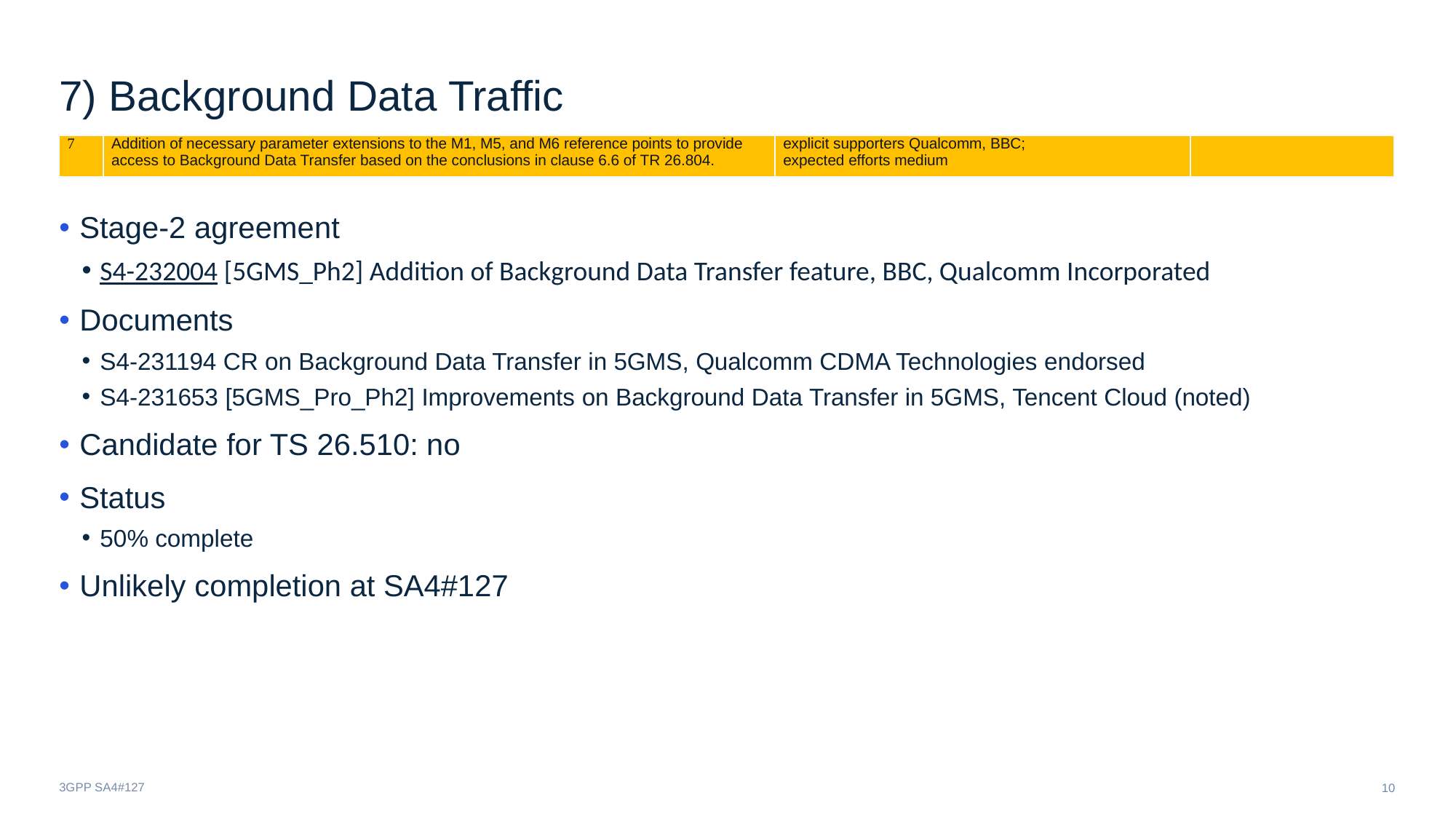

# 7) Background Data Traffic
| 7 | Addition of necessary parameter extensions to the M1, M5, and M6 reference points to provide access to Background Data Transfer based on the conclusions in clause 6.6 of TR 26.804. | explicit supporters Qualcomm, BBC; expected efforts medium |  |
| --- | --- | --- | --- |
Stage-2 agreement
S4-232004 [5GMS_Ph2] Addition of Background Data Transfer feature, BBC, Qualcomm Incorporated
Documents
S4-231194 CR on Background Data Transfer in 5GMS, Qualcomm CDMA Technologies endorsed
S4-231653 [5GMS_Pro_Ph2] Improvements on Background Data Transfer in 5GMS, Tencent Cloud (noted)
Candidate for TS 26.510: no
Status
50% complete
Unlikely completion at SA4#127

3GPP SA4#127